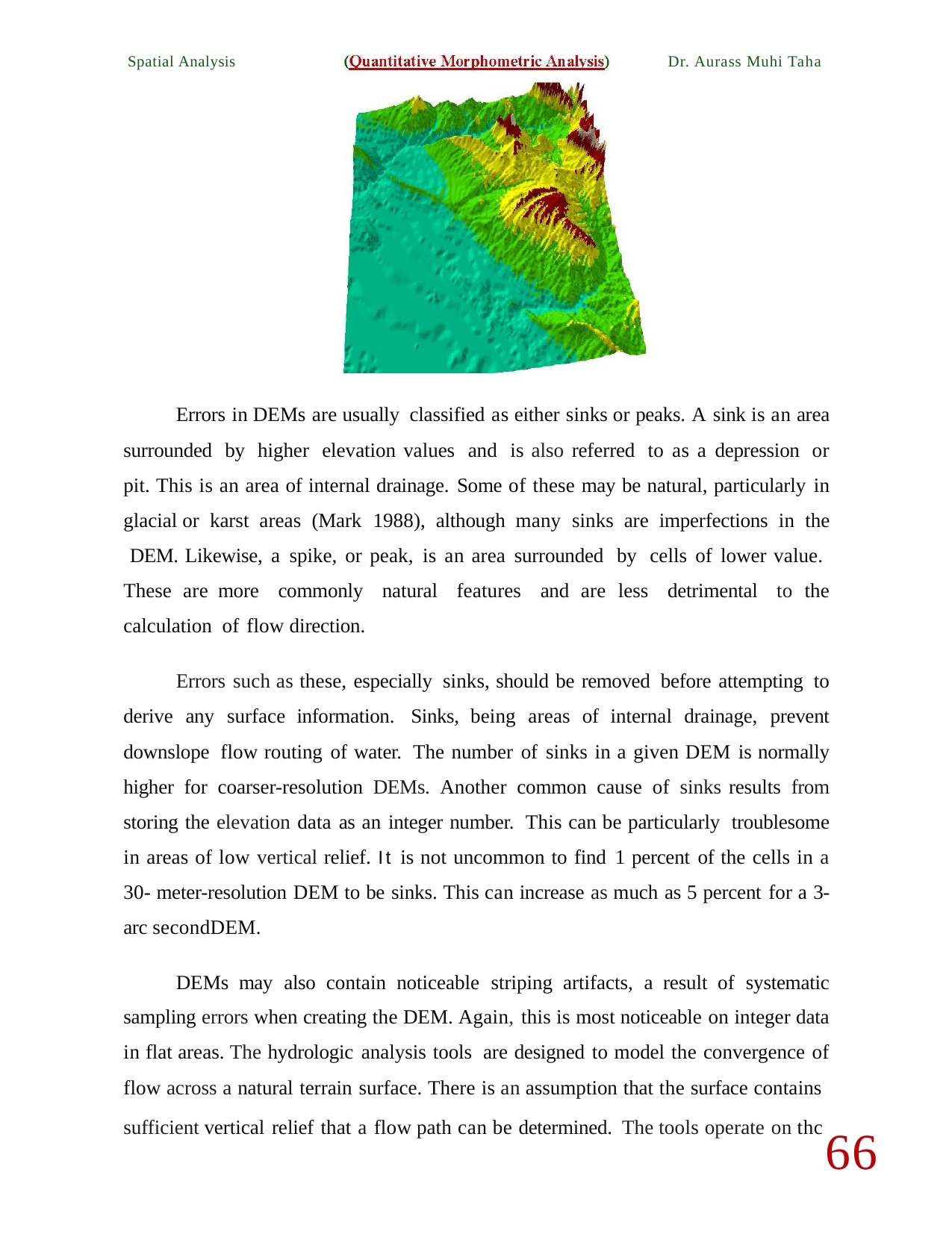

Spatial Analysis
Dr. Aurass Muhi Taha

Errors in DEMs are usually  classified as either sinks or peaks. A sink is an area surrounded  by  higher  elevation values  and  is also referred  to as a depression  or pit. This is an area of internal drainage. Some of these may be natural, particularly in glacial or  karst  areas  (Mark  1988),  although  many  sinks  are  imperfections  in  the  DEM. Likewise, a spike, or peak, is an area surrounded  by  cells of lower value.  These are more  commonly  natural  features  and are less  detrimental  to the calculation  of flow direction.

Errors such as these, especially  sinks, should be removed  before attempting  to derive  any  surface  information.   Sinks,  being  areas  of  internal  drainage,  prevent downslope  flow routing of water.  The number of sinks in a given DEM is normally higher  for  coarser-resolution  DEMs.  Another  common  cause  of  sinks results  from storing the elevation data as an integer number.  This can be particularly  troublesome in areas of low vertical relief. It is not uncommon to find 1 percent of the cells in a 30- meter-resolution DEM to be sinks. This can increase as much as 5 percent for a 3-arc­ secondDEM.

DEMs  may  also  contain  noticeable  striping  artifacts,  a  result  of  systematic sampling errors when creating the DEM. Again, this is most noticeable on integer data in flat areas. The hydrologic analysis tools  are designed to model the convergence of flow across a natural terrain surface. There is an assumption that the surface contains
sufficient vertical relief that a flow path can be determined.  The tools operate on thc
66